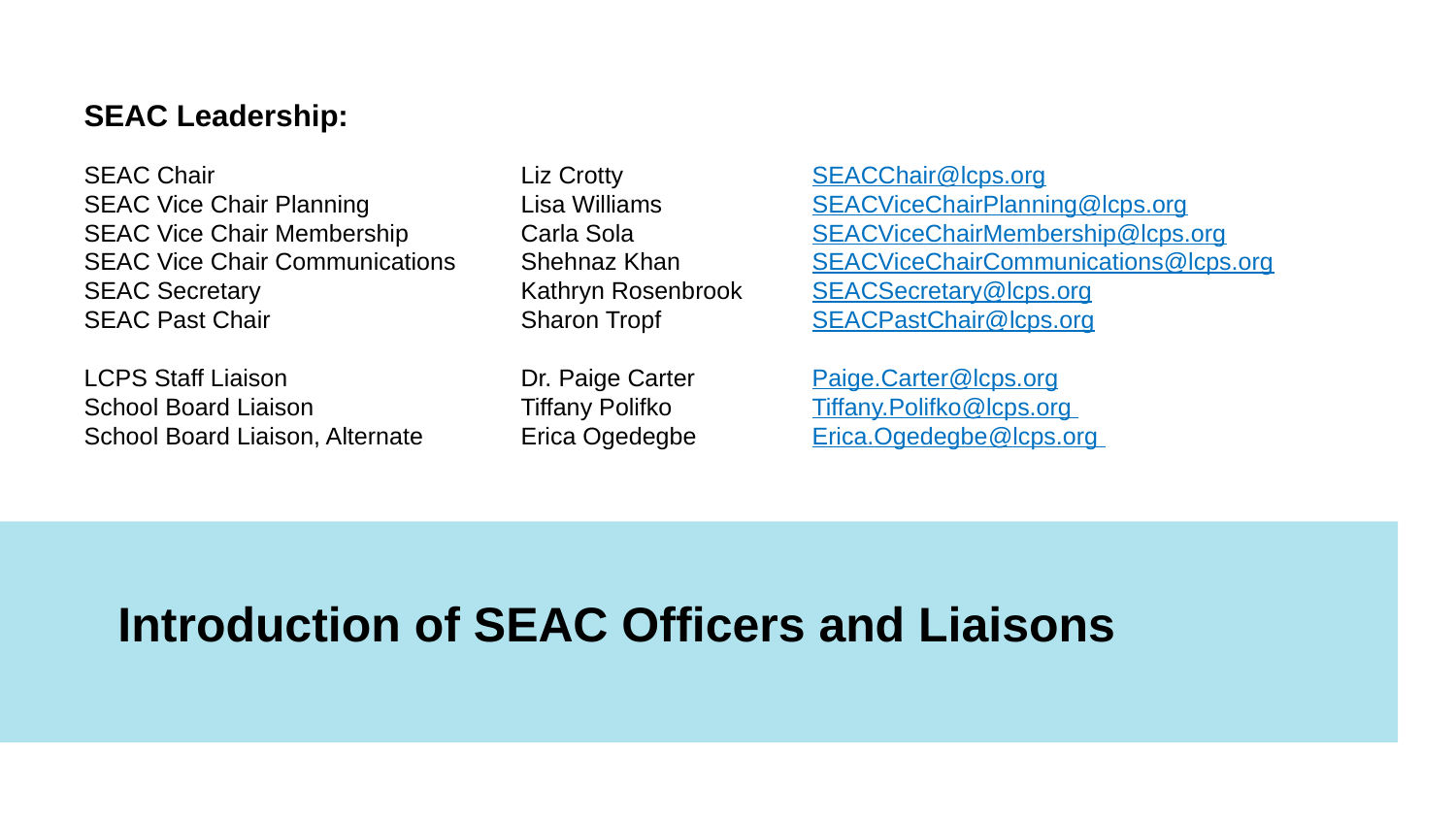

SEAC Leadership:

SEAC Chair			Liz Crotty		SEACChair@lcps.org
SEAC Vice Chair Planning		Lisa Williams		SEACViceChairPlanning@lcps.org
SEAC Vice Chair Membership	Carla Sola		SEACViceChairMembership@lcps.org
SEAC Vice Chair Communications	Shehnaz Khan	SEACViceChairCommunications@lcps.org
SEAC Secretary		Kathryn Rosenbrook	SEACSecretary@lcps.org
SEAC Past Chair		Sharon Tropf		SEACPastChair@lcps.org

LCPS Staff Liaison		Dr. Paige Carter	Paige.Carter@lcps.org
School Board Liaison		Tiffany Polifko	Tiffany.Polifko@lcps.org
School Board Liaison, Alternate	Erica Ogedegbe	Erica.Ogedegbe@lcps.org

# Introduction of SEAC Officers and Liaisons